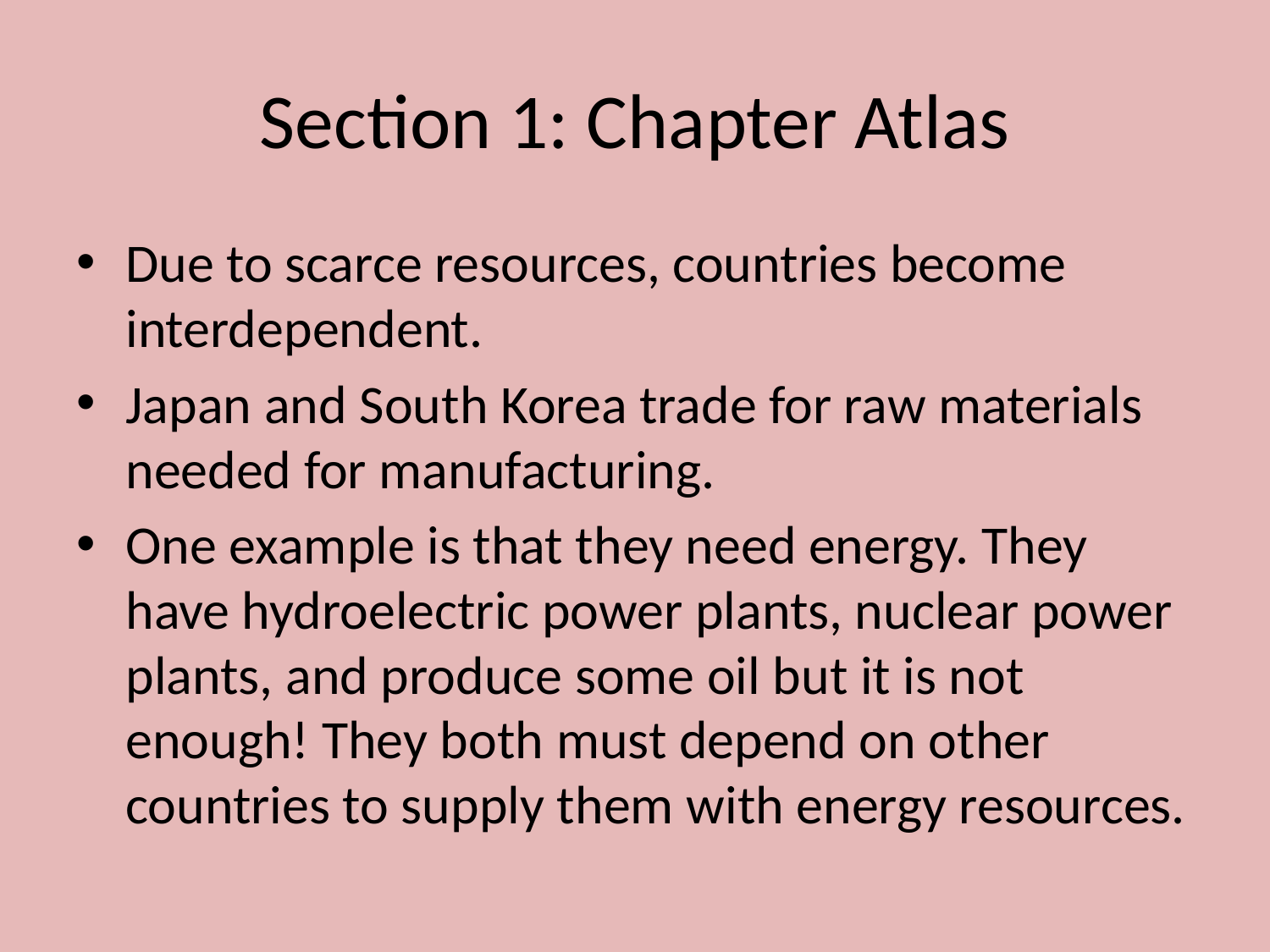

# Section 1: Chapter Atlas
Due to scarce resources, countries become interdependent.
Japan and South Korea trade for raw materials needed for manufacturing.
One example is that they need energy. They have hydroelectric power plants, nuclear power plants, and produce some oil but it is not enough! They both must depend on other countries to supply them with energy resources.